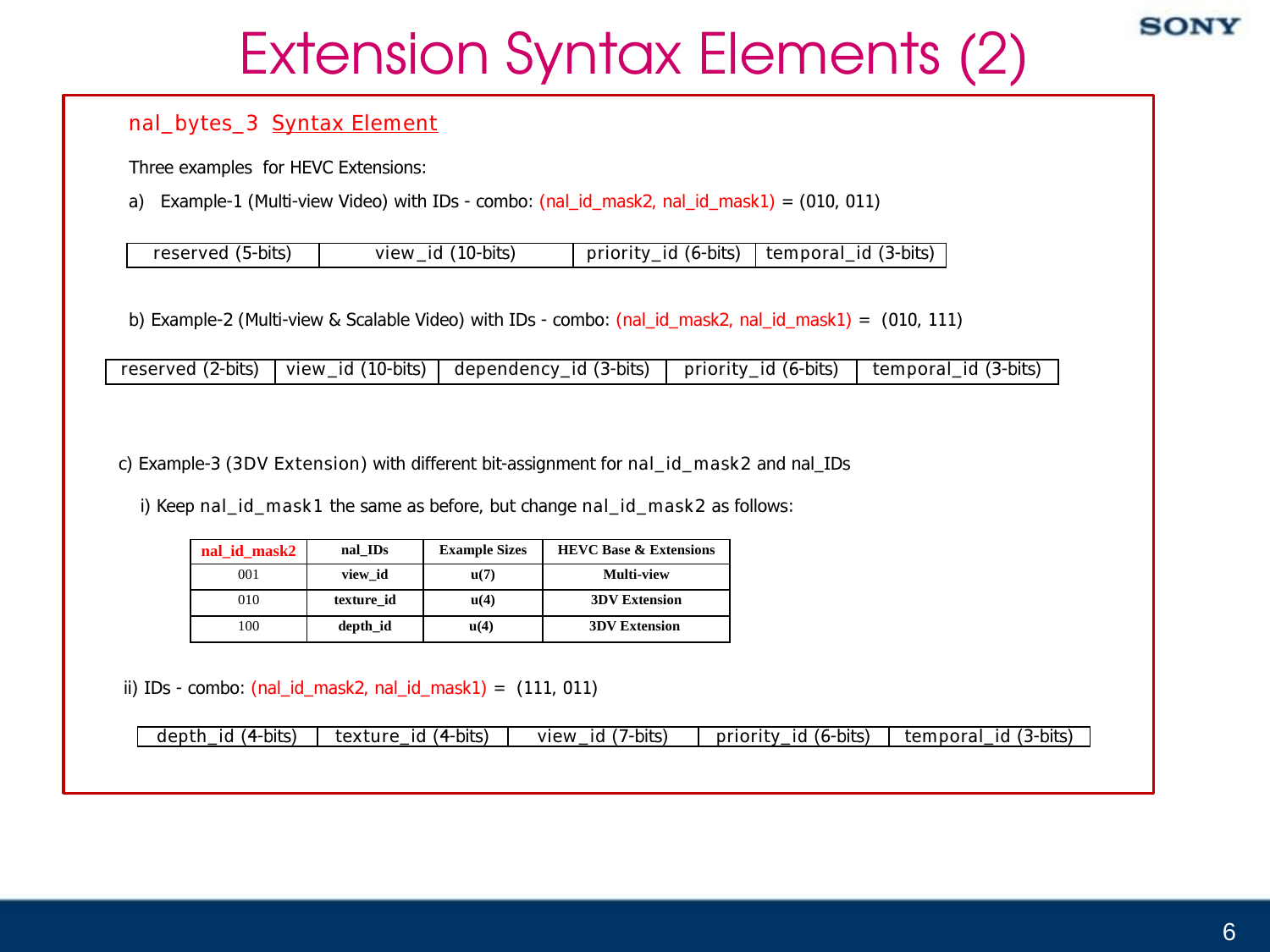

# Extension Syntax Elements (2)

nal_bytes_3  Syntax Element

Three examples  for HEVC Extensions:

Example-1 (Multi-view Video) with IDs - combo: (nal_id_mask2, nal_id_mask1) = (010, 011)

b) Example-2 (Multi-view & Scalable Video) with IDs - combo: (nal_id_mask2, nal_id_mask1) =  (010, 111)
| reserved (5-bits) | view\_id (10-bits) | priority\_id (6-bits) | temporal\_id (3-bits) |
| --- | --- | --- | --- |
| reserved (2-bits) | view\_id (10-bits) | dependency\_id (3-bits) | priority\_id (6-bits) | temporal\_id (3-bits) |
| --- | --- | --- | --- | --- |

c) Example-3 (3DV Extension) with different bit-assignment for nal_id_mask2 and nal_IDs

    i) Keep nal_id_mask1 the same as before, but change nal_id_mask2 as follows:

 ii) IDs - combo: (nal_id_mask2, nal_id_mask1) =  (111, 011)
| nal\_id\_mask2 | nal\_IDs | Example Sizes | HEVC Base & Extensions |
| --- | --- | --- | --- |
| 001 | view\_id | u(7) | Multi-view |
| 010 | texture\_id | u(4) | 3DV Extension |
| 100 | depth\_id | u(4) | 3DV Extension |
| depth\_id (4-bits) | texture\_id (4-bits) | view\_id (7-bits) | priority\_id (6-bits) | temporal\_id (3-bits) |
| --- | --- | --- | --- | --- |
6